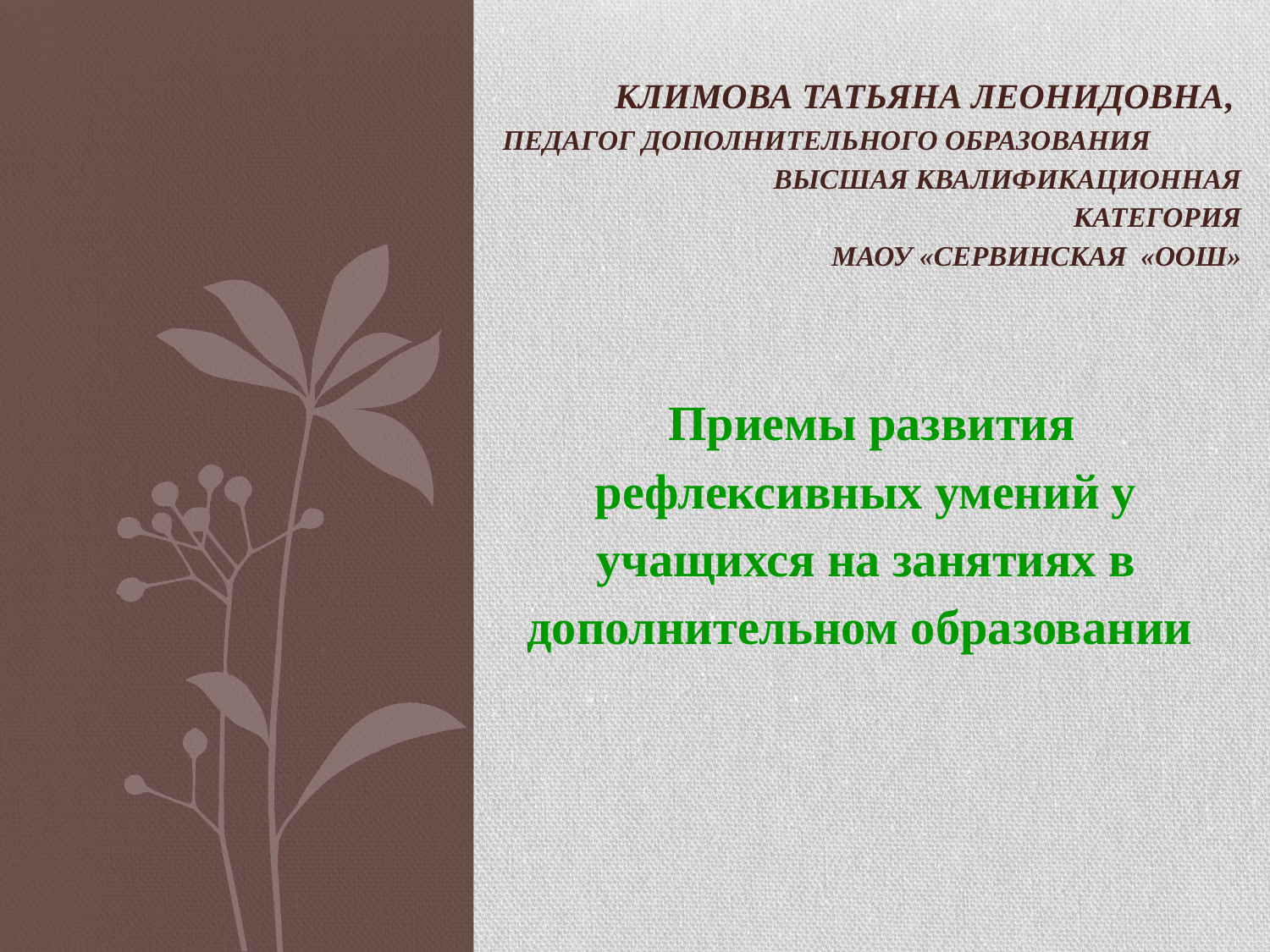

# Климова Татьяна Леонидовна, педагог дополнительного образования                              высшая квалификационная категория МАОУ «Сервинская  «ОоШ»
 Приемы развития рефлексивных умений у учащихся на занятиях в дополнительном образовании